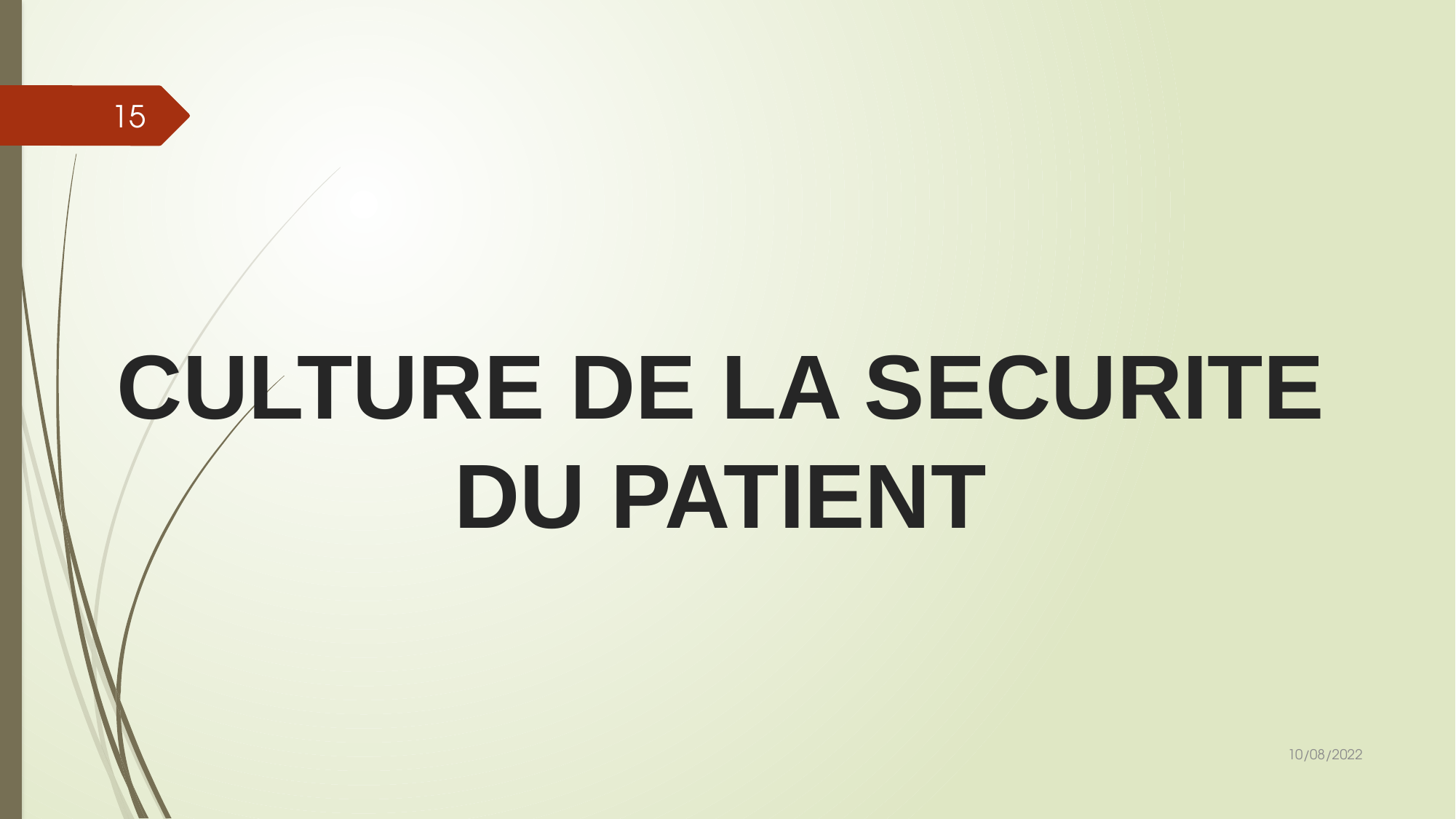

15
# CULTURE DE LA SECURITE DU PATIENT
10/08/2022